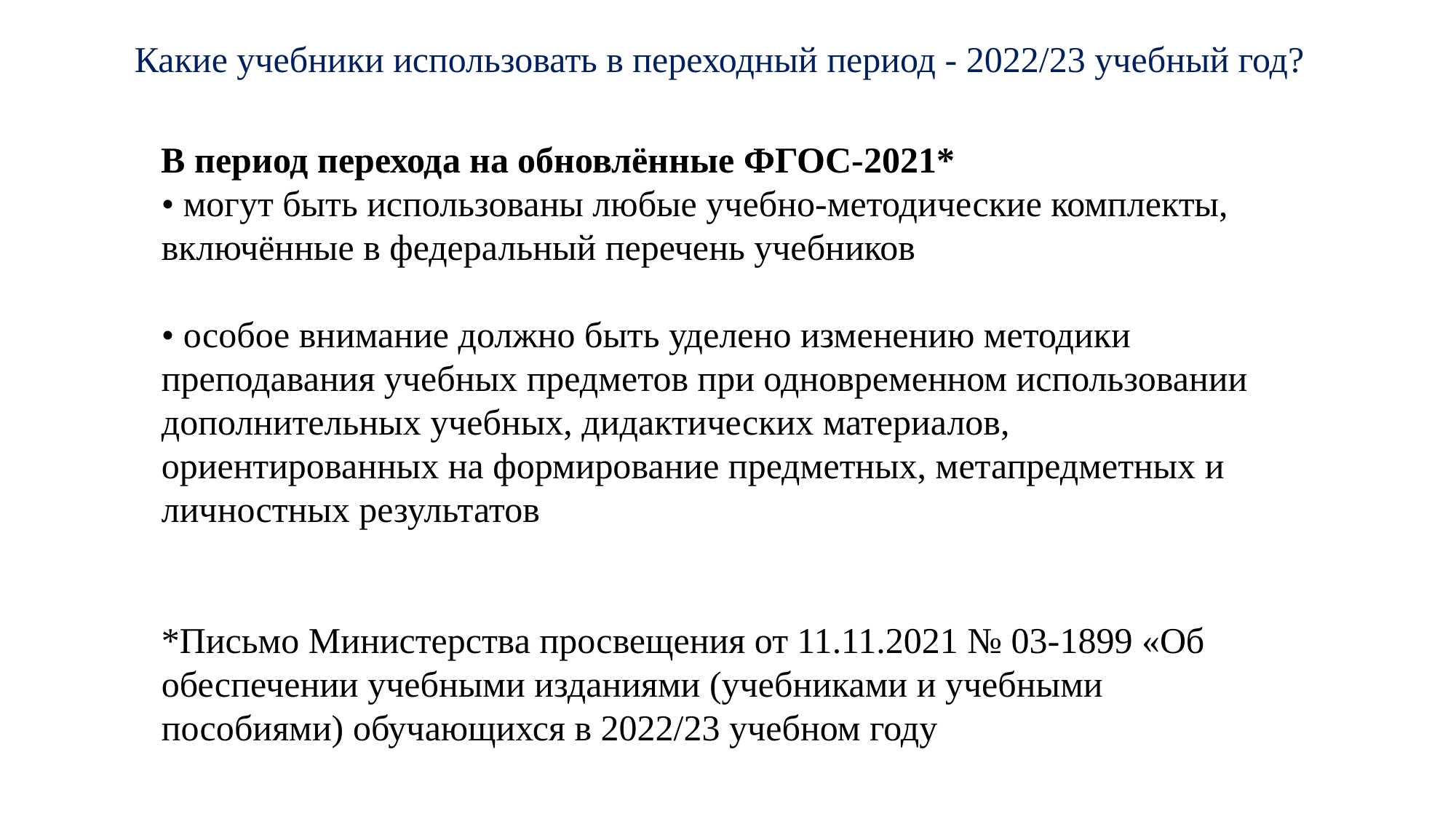

Какие учебники использовать в переходный период - 2022/23 учебный год?
В период перехода на обновлённые ФГОС-2021*
• могут быть использованы любые учебно-методические комплекты, включённые в федеральный перечень учебников

• особое внимание должно быть уделено изменению методики преподавания учебных предметов при одновременном использовании дополнительных учебных, дидактических материалов, ориентированных на формирование предметных, метапредметных и личностных результатов

*Письмо Министерства просвещения от 11.11.2021 № 03-1899 «Об обеспечении учебными изданиями (учебниками и учебными пособиями) обучающихся в 2022/23 учебном году